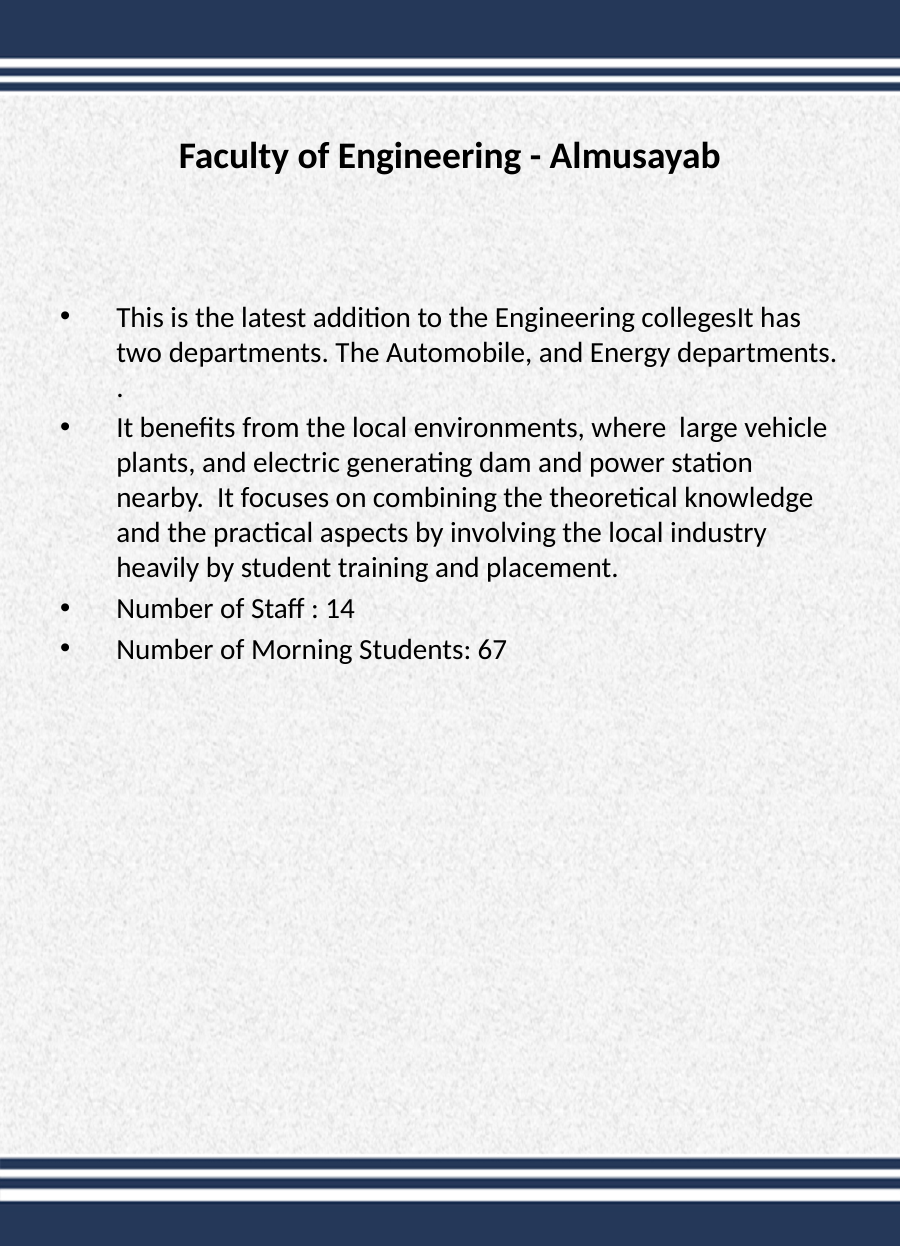

# Faculty of Engineering - Almusayab
This is the latest addition to the Engineering collegesIt has two departments. The Automobile, and Energy departments. .
It benefits from the local environments, where  large vehicle plants, and electric generating dam and power station nearby.  It focuses on combining the theoretical knowledge and the practical aspects by involving the local industry heavily by student training and placement.
Number of Staff : 14
Number of Morning Students: 67